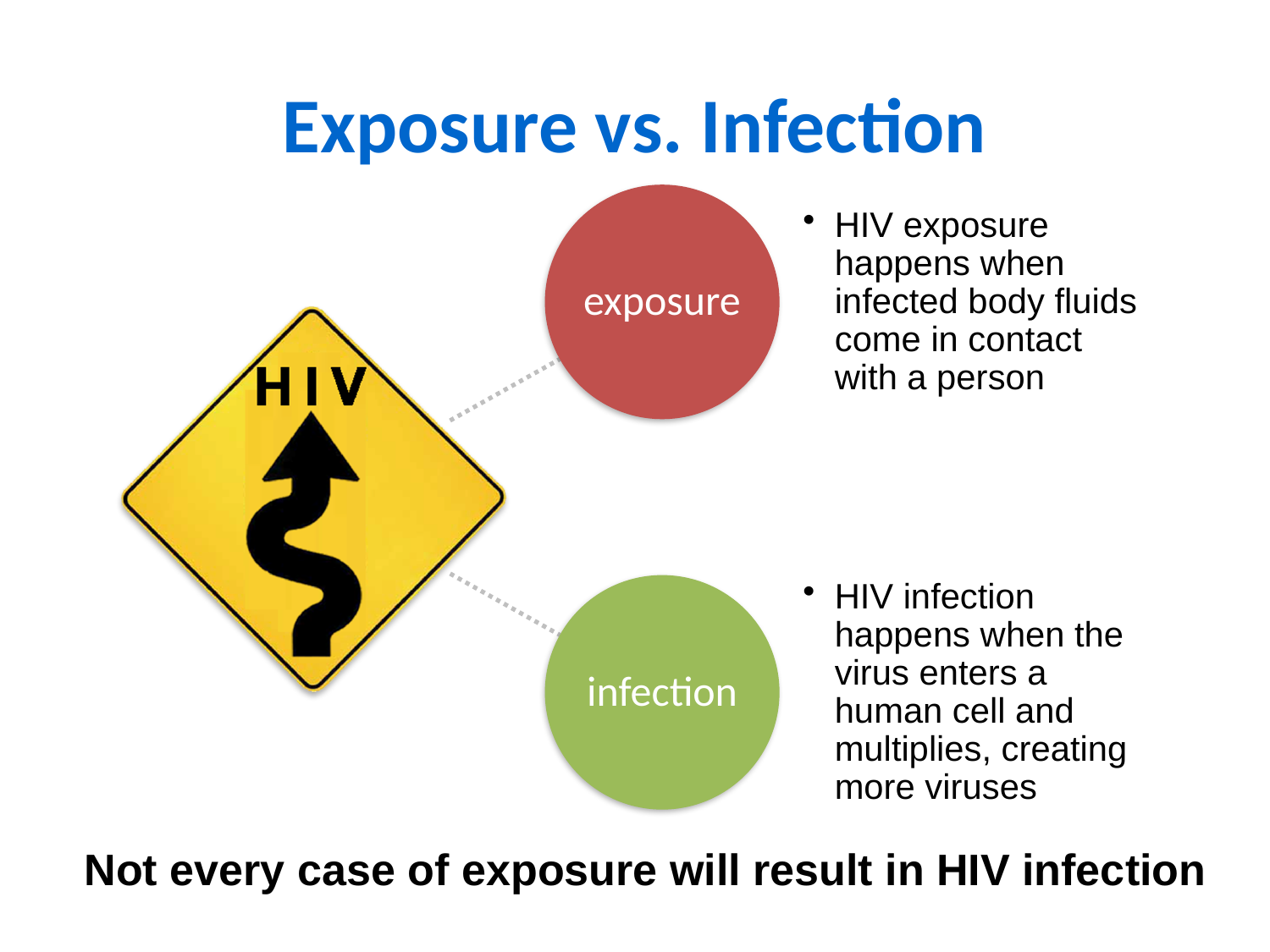

# Exposure vs. Infection
exposure
HIV exposure happens when infected body fluids come in contact with a person
infection
HIV infection happens when the virus enters a human cell and multiplies, creating more viruses
Not every case of exposure will result in HIV infection